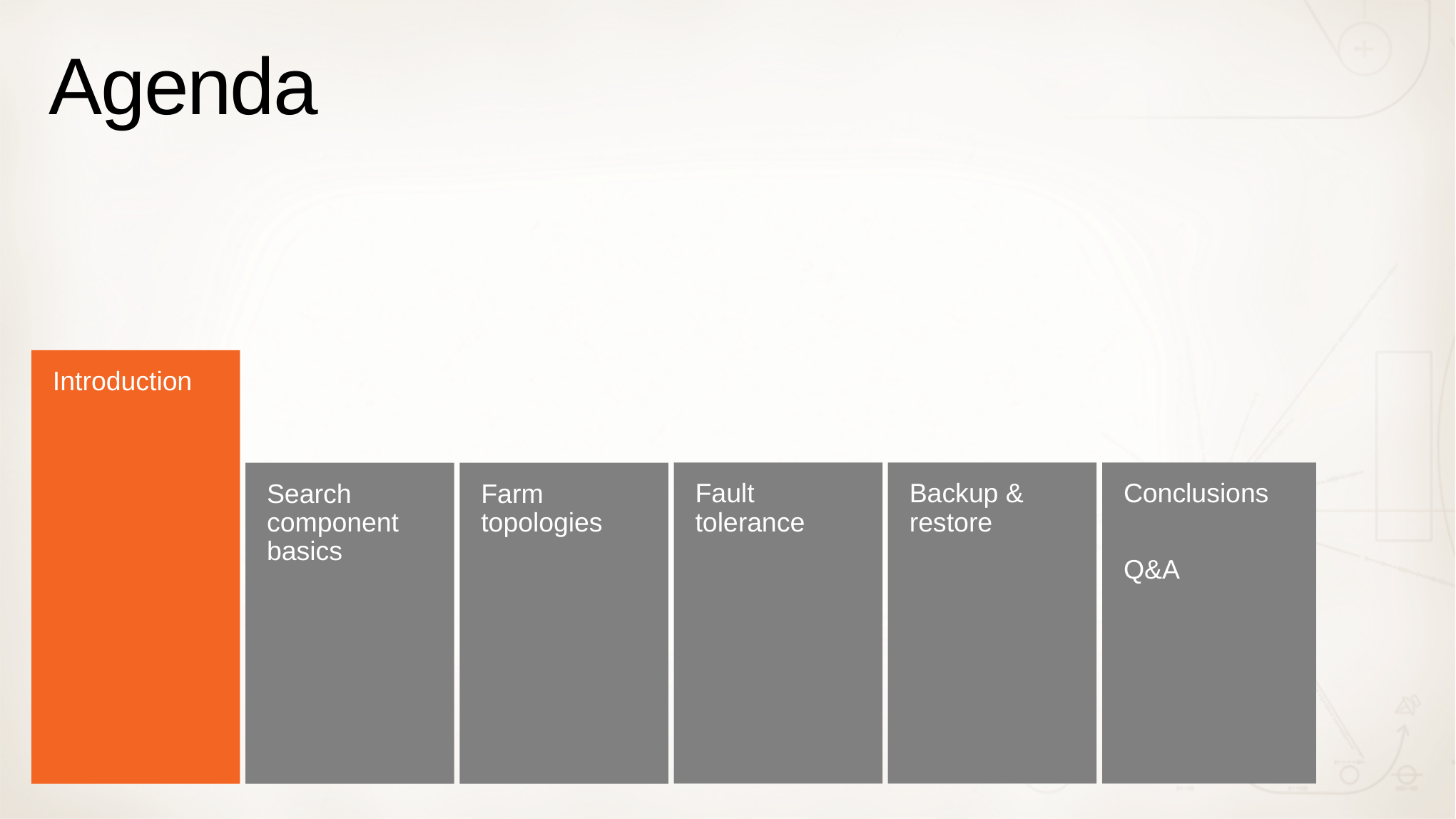

# Agenda
Introduction
Fault tolerance
Backup & restore
Conclusions

Q&A
Search component basics
Farm topologies